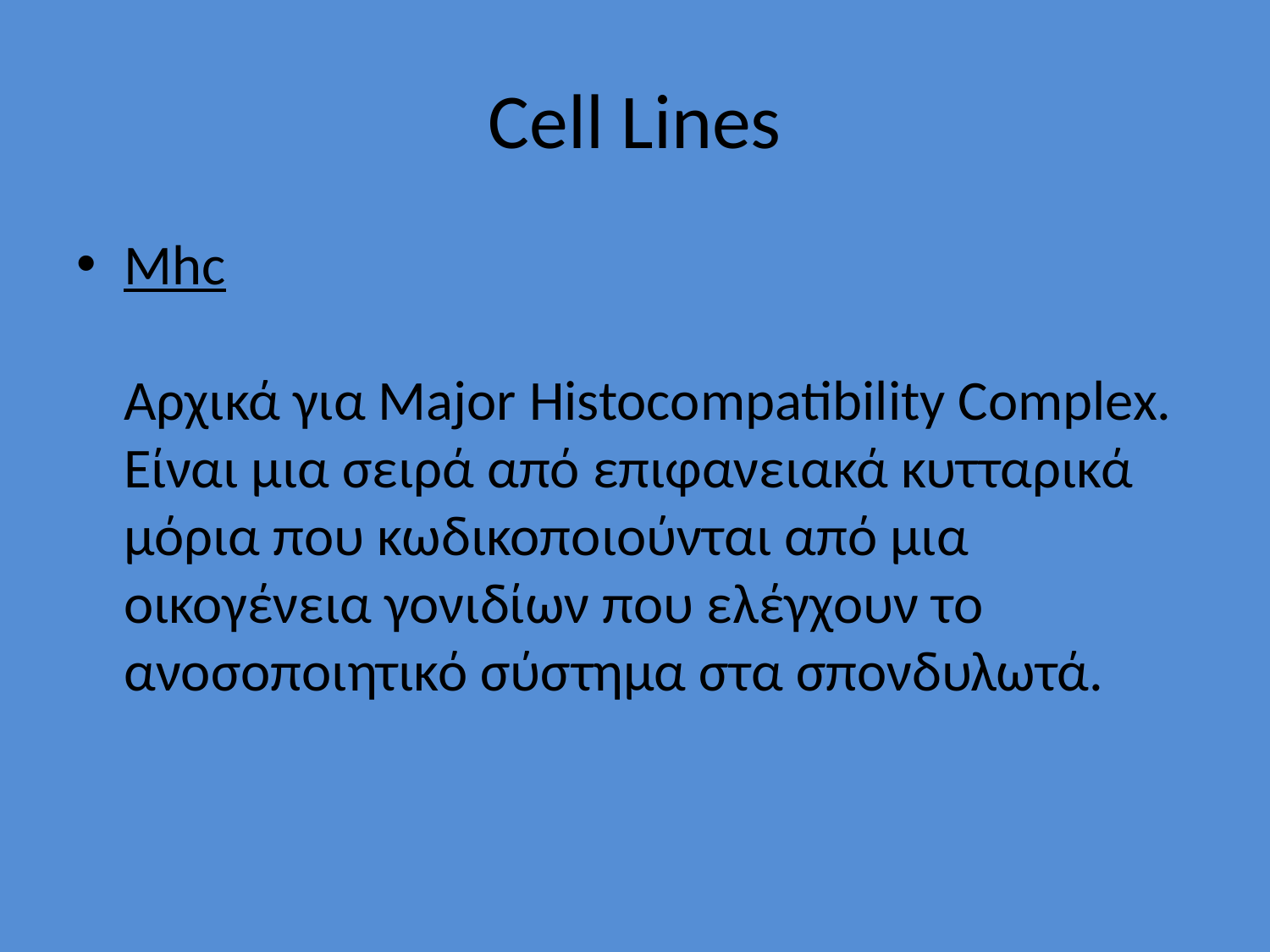

# Cell Lines
Mhc
Αρχικά για Major Histocompatibility Complex. Είναι μια σειρά από επιφανειακά κυτταρικά μόρια που κωδικοποιούνται από μια οικογένεια γονιδίων που ελέγχουν το ανοσοποιητικό σύστημα στα σπονδυλωτά.